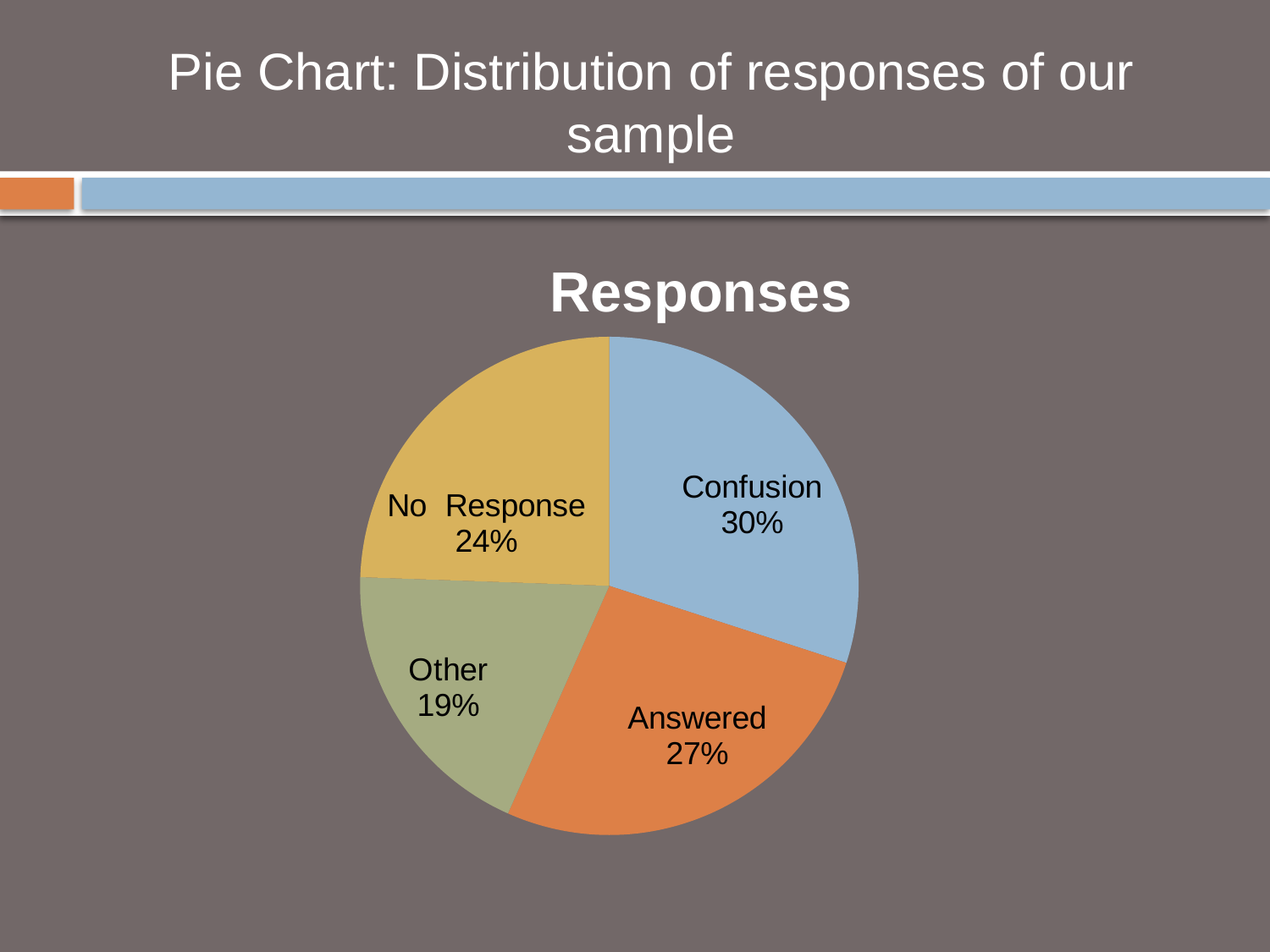

# Pie Chart: Distribution of responses of our sample

### Chart: Responses

| Category | Responses |
|---|---|
| Confusion | 27.0 |
| Answered | 24.0 |
| Other | 17.0 |
| No  Response | 22.0 |